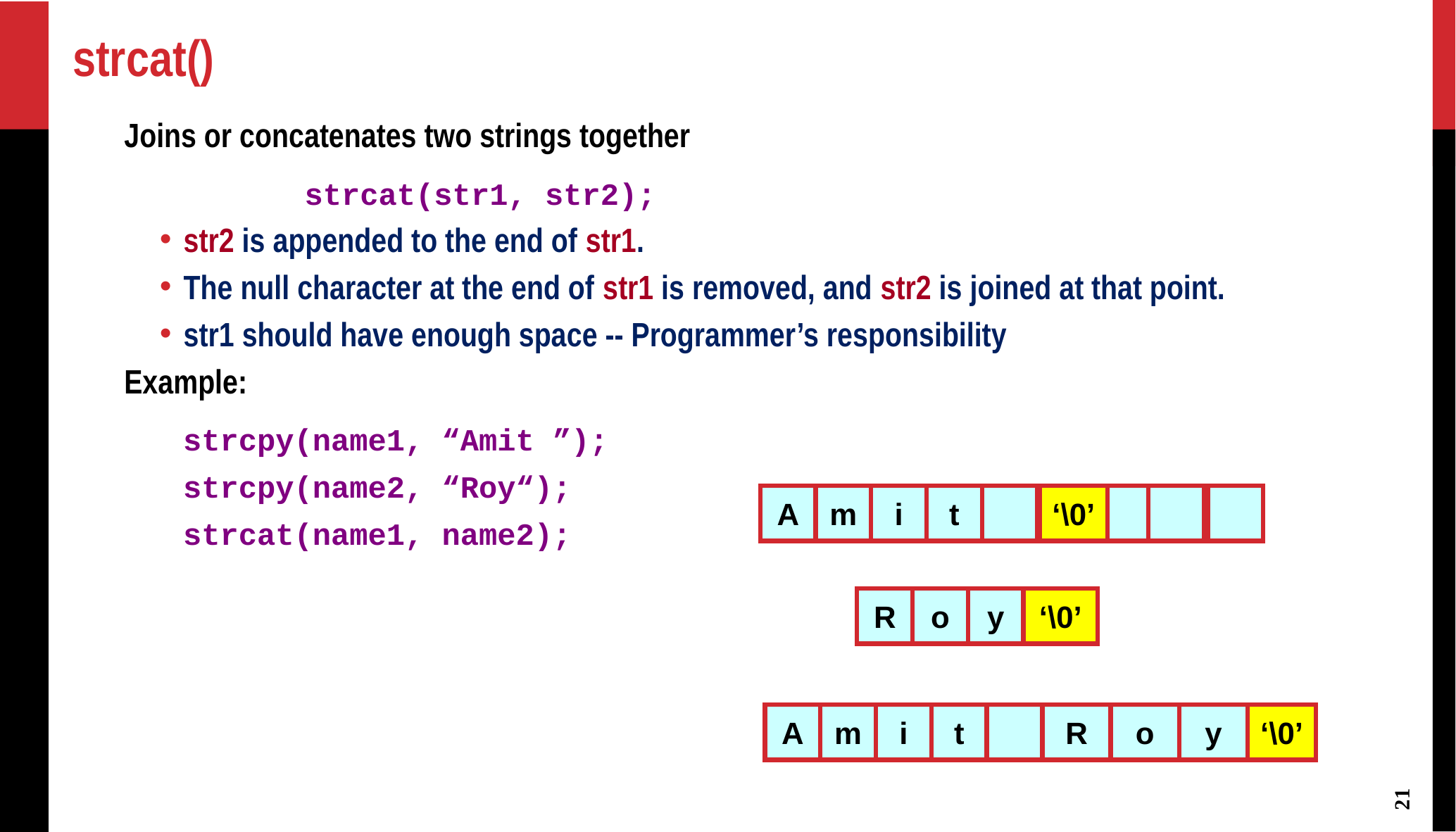

# strcat()
Joins or concatenates two strings together
    	  strcat(str1, str2);
str2 is appended to the end of str1.
The null character at the end of str1 is removed, and str2 is joined at that point.
str1 should have enough space -- Programmer’s responsibility
Example:
   strcpy(name1, “Amit ”);
   strcpy(name2, “Roy“);
   strcat(name1, name2);
A
m
i
t

‘\0’

R
o
y
‘\0’
A
m
i
t

R
o
y
‘\0’
21